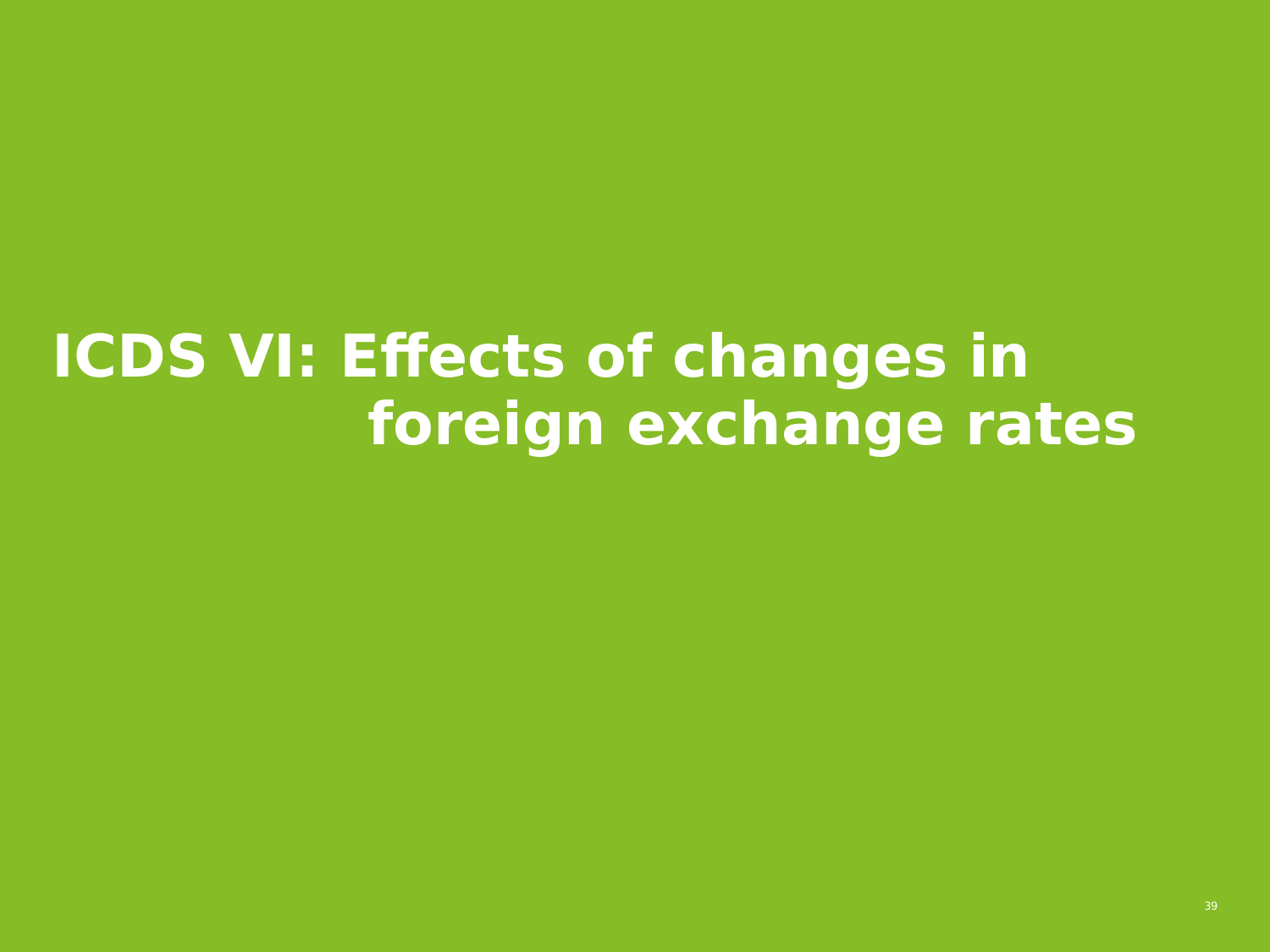

# ICDS VI: Effects of changes in foreign exchange rates